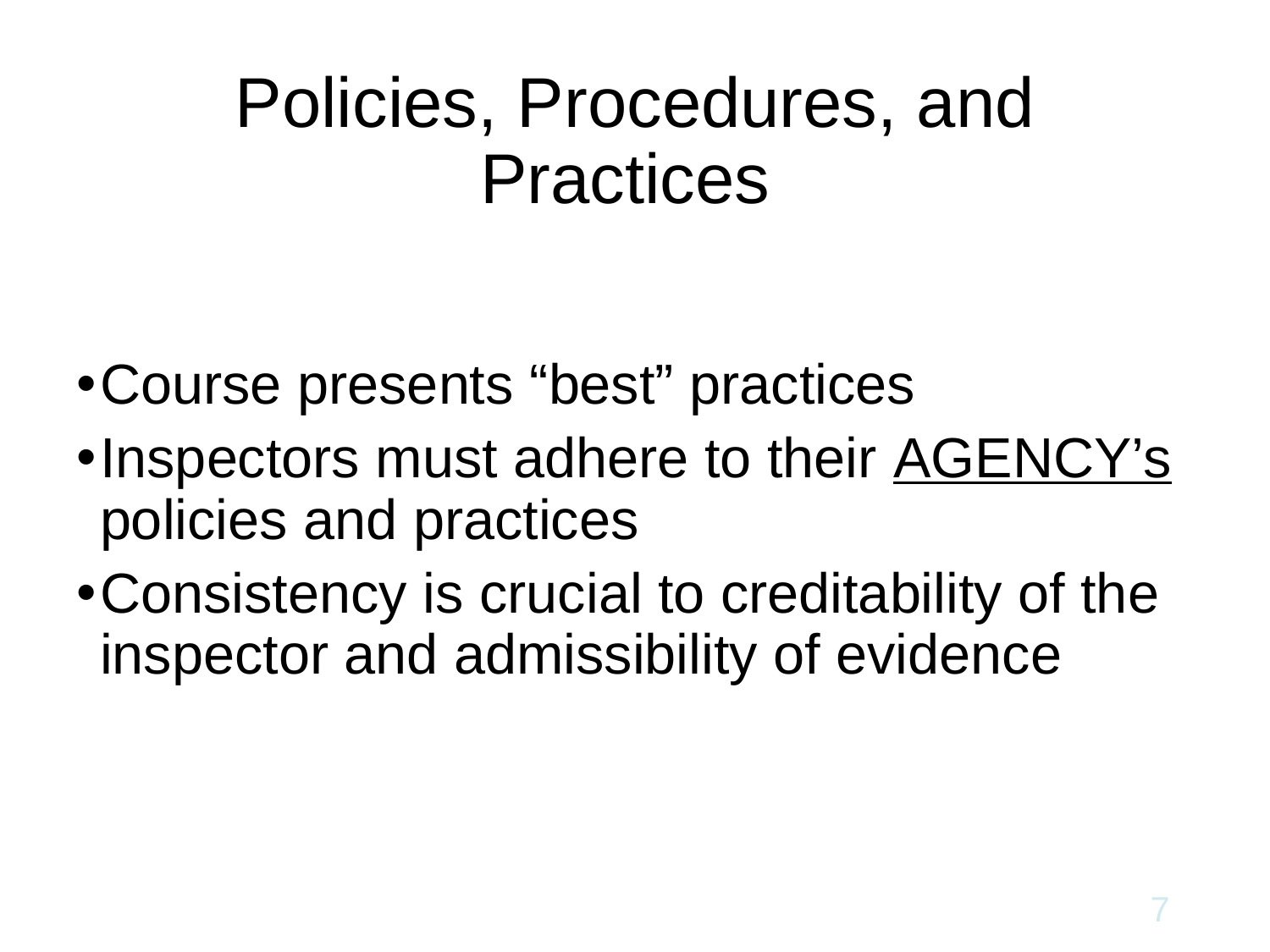

# Policies, Procedures, and Practices
Course presents “best” practices
Inspectors must adhere to their AGENCY’s policies and practices
Consistency is crucial to creditability of the inspector and admissibility of evidence
7